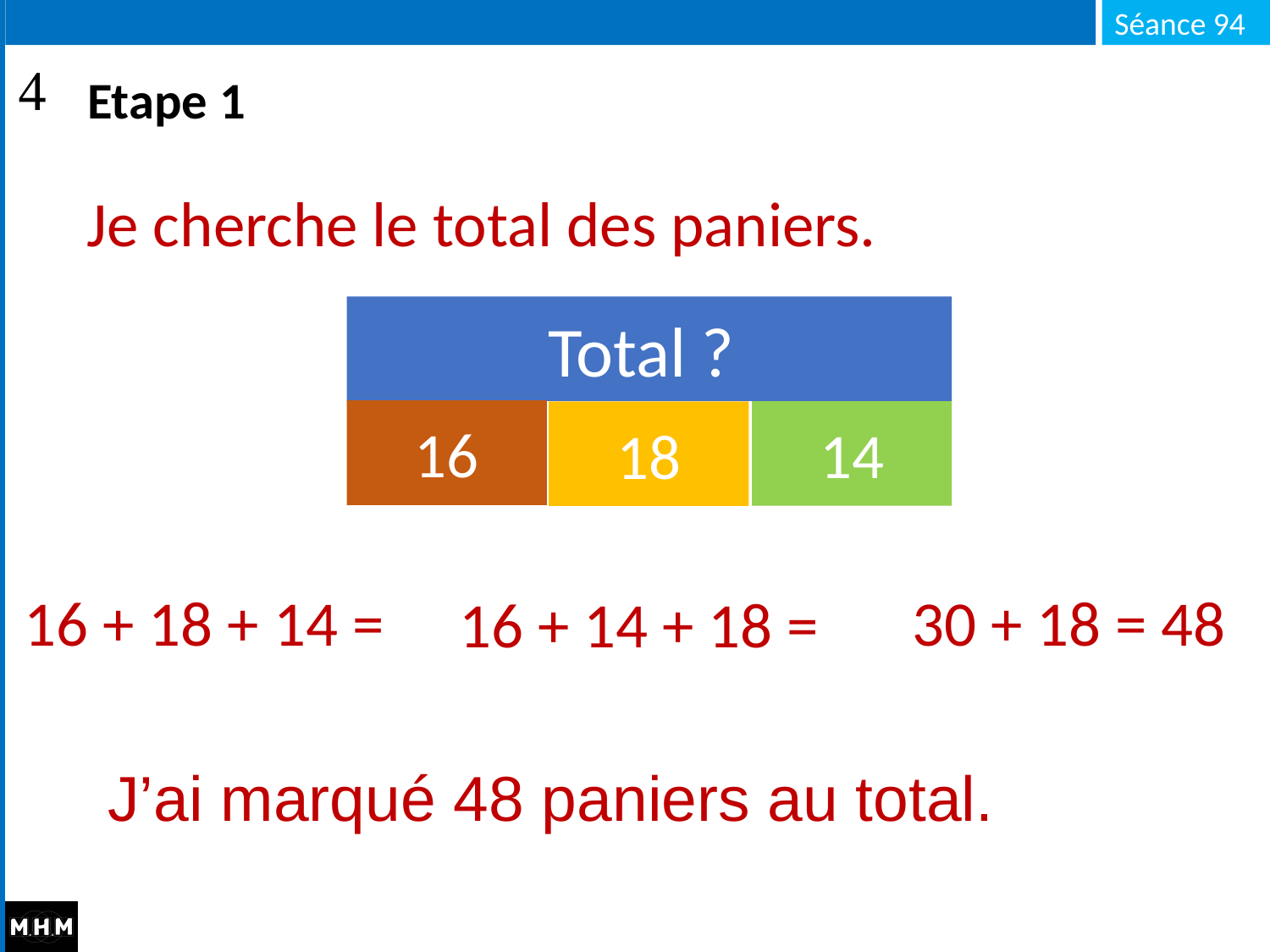

# Etape 1
Je cherche le total des paniers.
Total ?
16
14
18
16 + 18 + 14 =
30 + 18 = 48
16 + 14 + 18 =
J’ai marqué 48 paniers au total.